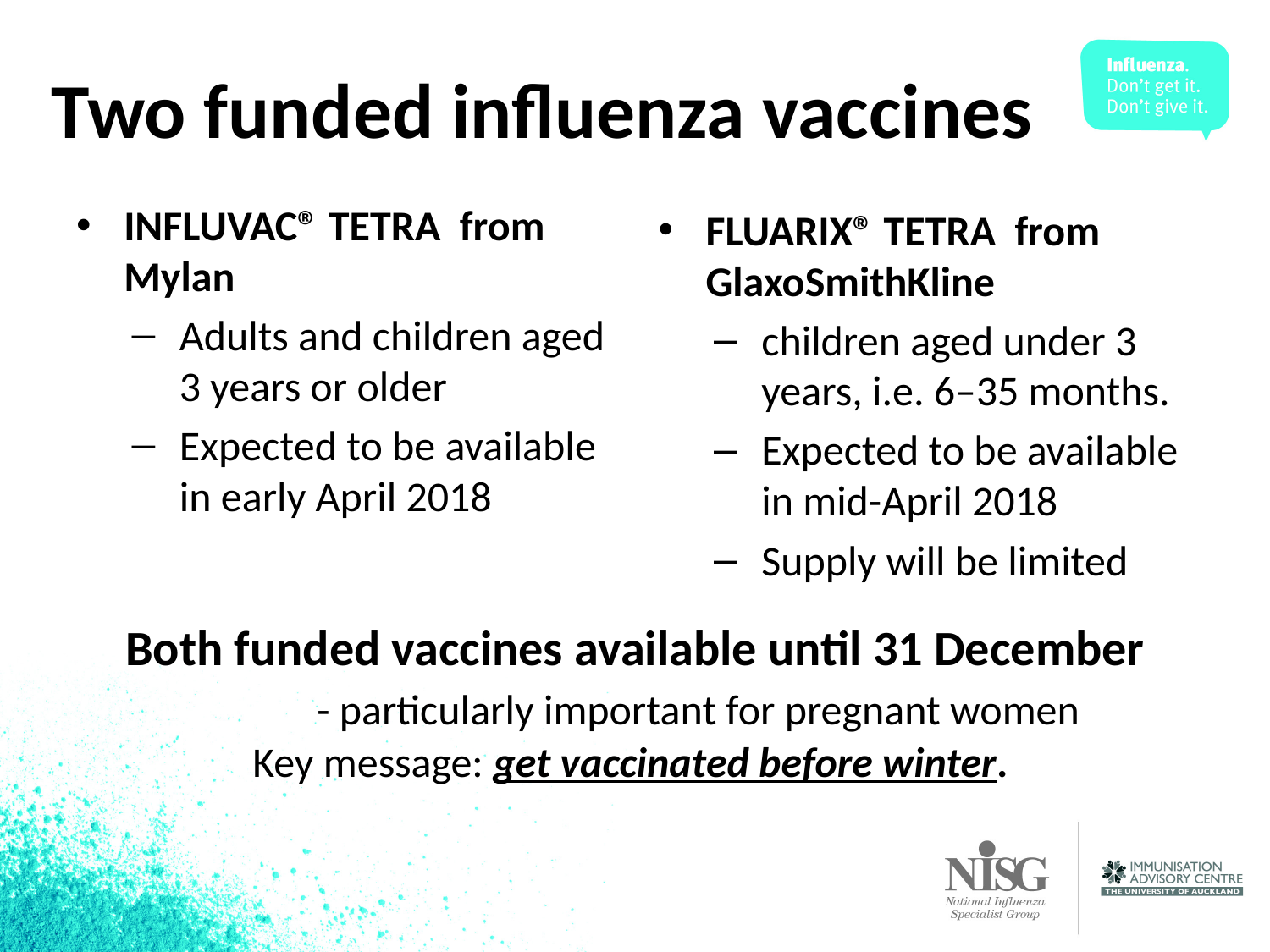

# Two funded influenza vaccines
INFLUVAC® TETRA  from Mylan
Adults and children aged 3 years or older
Expected to be available in early April 2018

FLUARIX® TETRA  from GlaxoSmithKline
children aged under 3 years, i.e. 6–35 months.
Expected to be available in mid-April 2018
Supply will be limited

Both funded vaccines available until 31 December
	- particularly important for pregnant women
Key message: get vaccinated before winter.